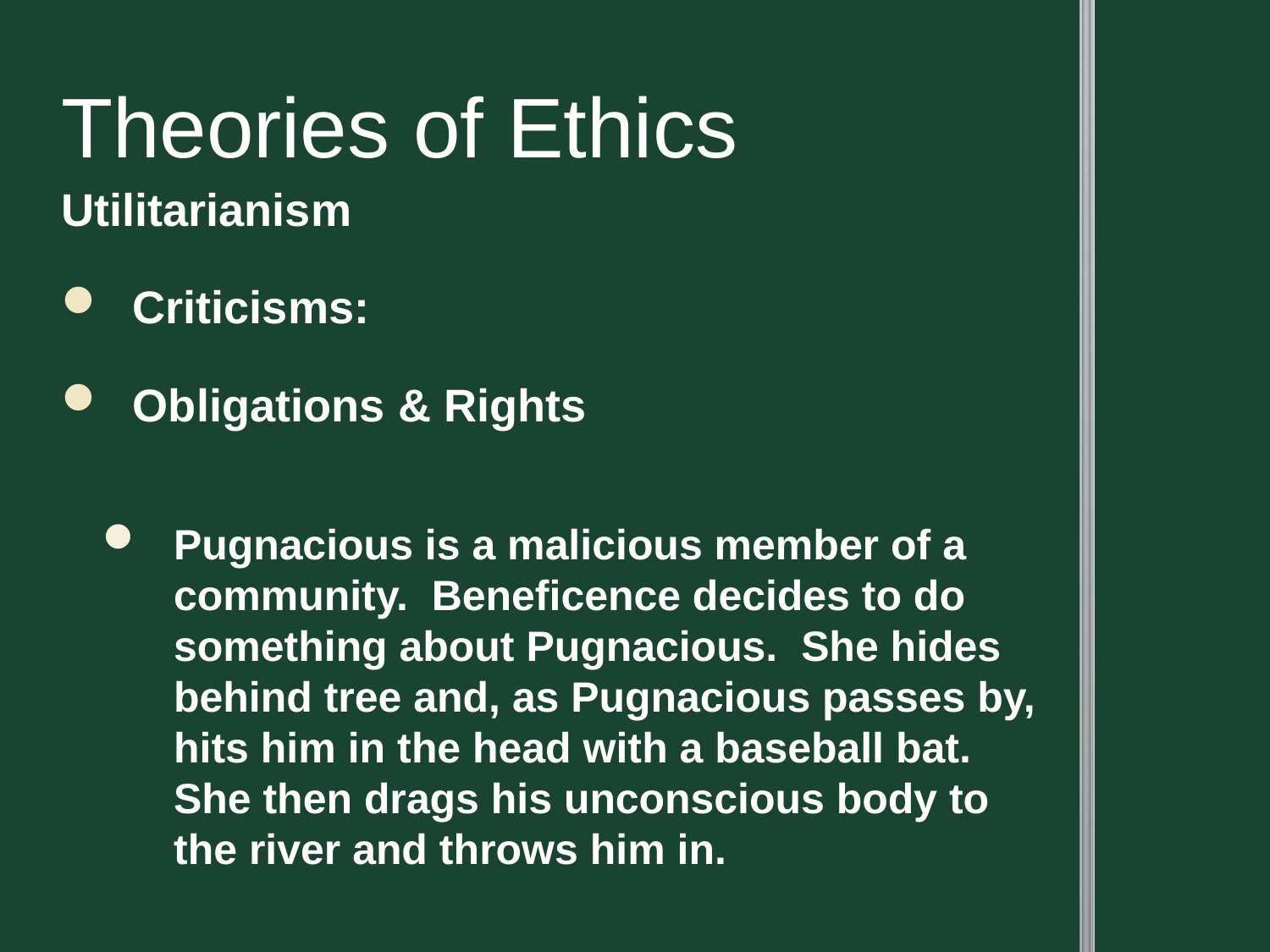

# Theories of Ethics
Utilitarianism
Criticisms:
Obligations & Rights

Pugnacious is a malicious member of a community.  Beneficence decides to do something about Pugnacious.  She hides behind tree and, as Pugnacious passes by, hits him in the head with a baseball bat.  She then drags his unconscious body to the river and throws him in.